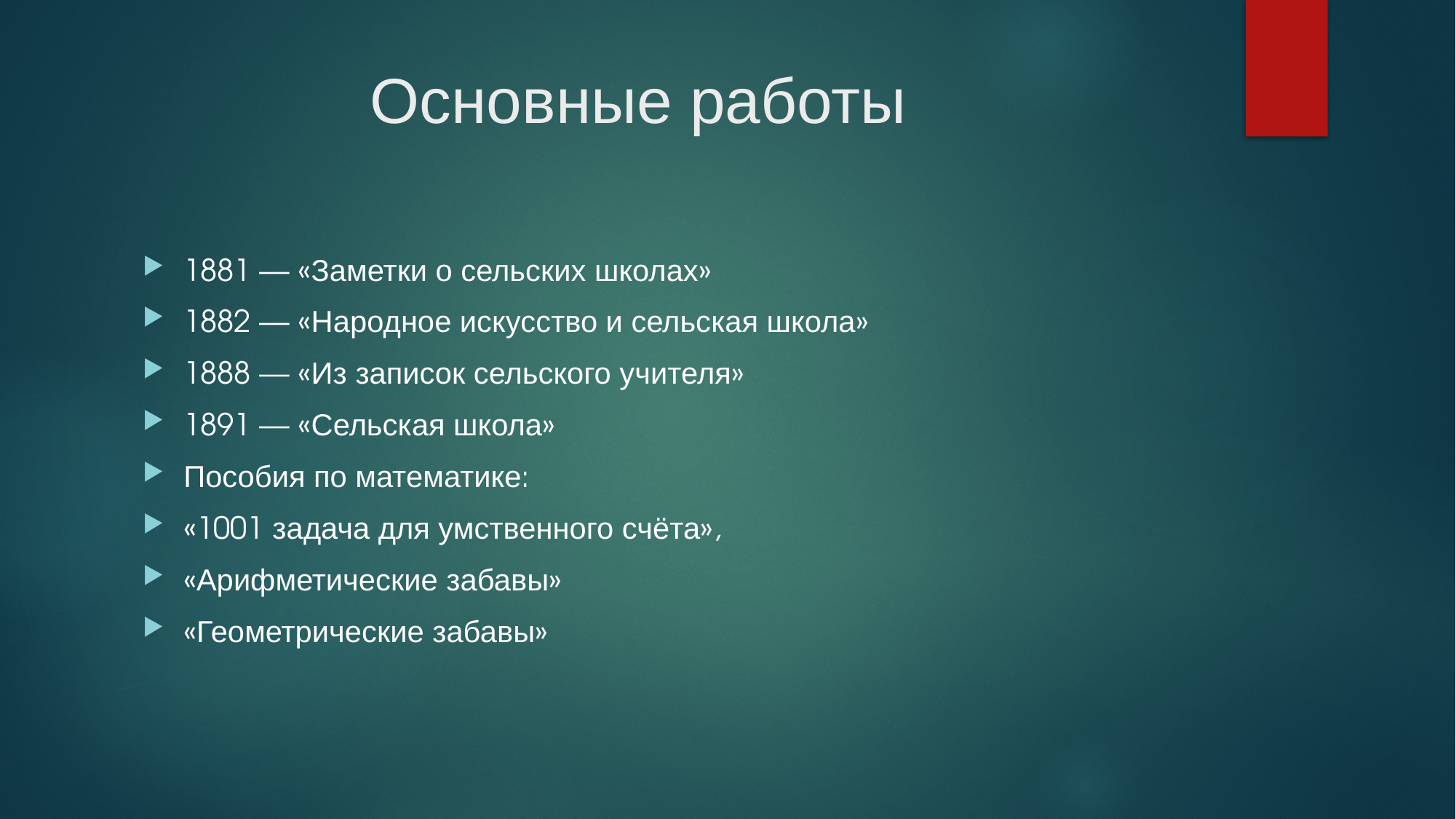

# Основные работы
1881 — «Заметки о сельских школах»
1882 — «Народное искусство и сельская школа»
1888 — «Из записок сельского учителя»
1891 — «Сельская школа»
Пособия по математике:
«1001 задача для умственного счёта»,
«Арифметические забавы»
«Геометрические забавы»